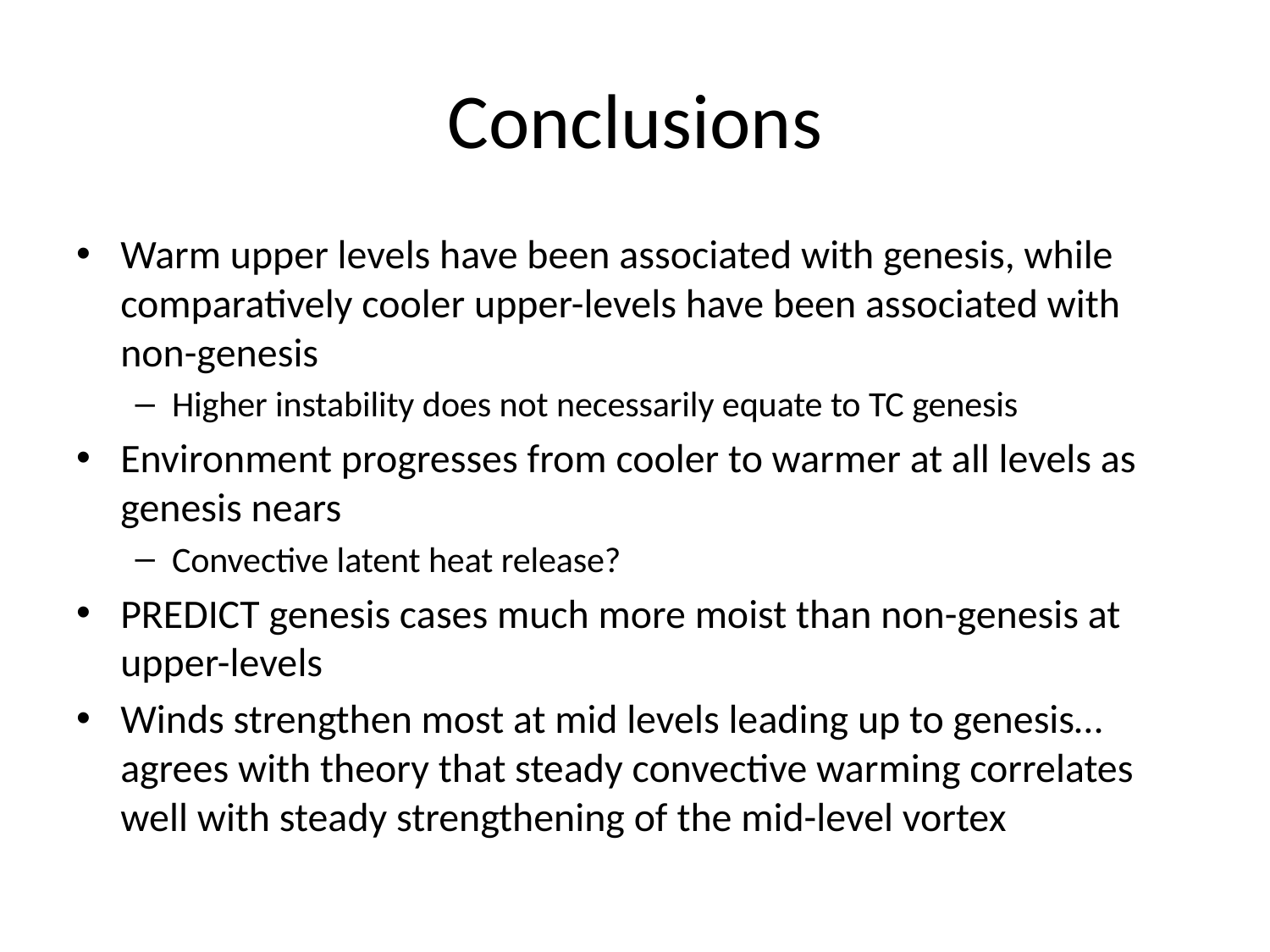

# Conclusions
Warm upper levels have been associated with genesis, while comparatively cooler upper-levels have been associated with non-genesis
Higher instability does not necessarily equate to TC genesis
Environment progresses from cooler to warmer at all levels as genesis nears
Convective latent heat release?
PREDICT genesis cases much more moist than non-genesis at upper-levels
Winds strengthen most at mid levels leading up to genesis… agrees with theory that steady convective warming correlates well with steady strengthening of the mid-level vortex